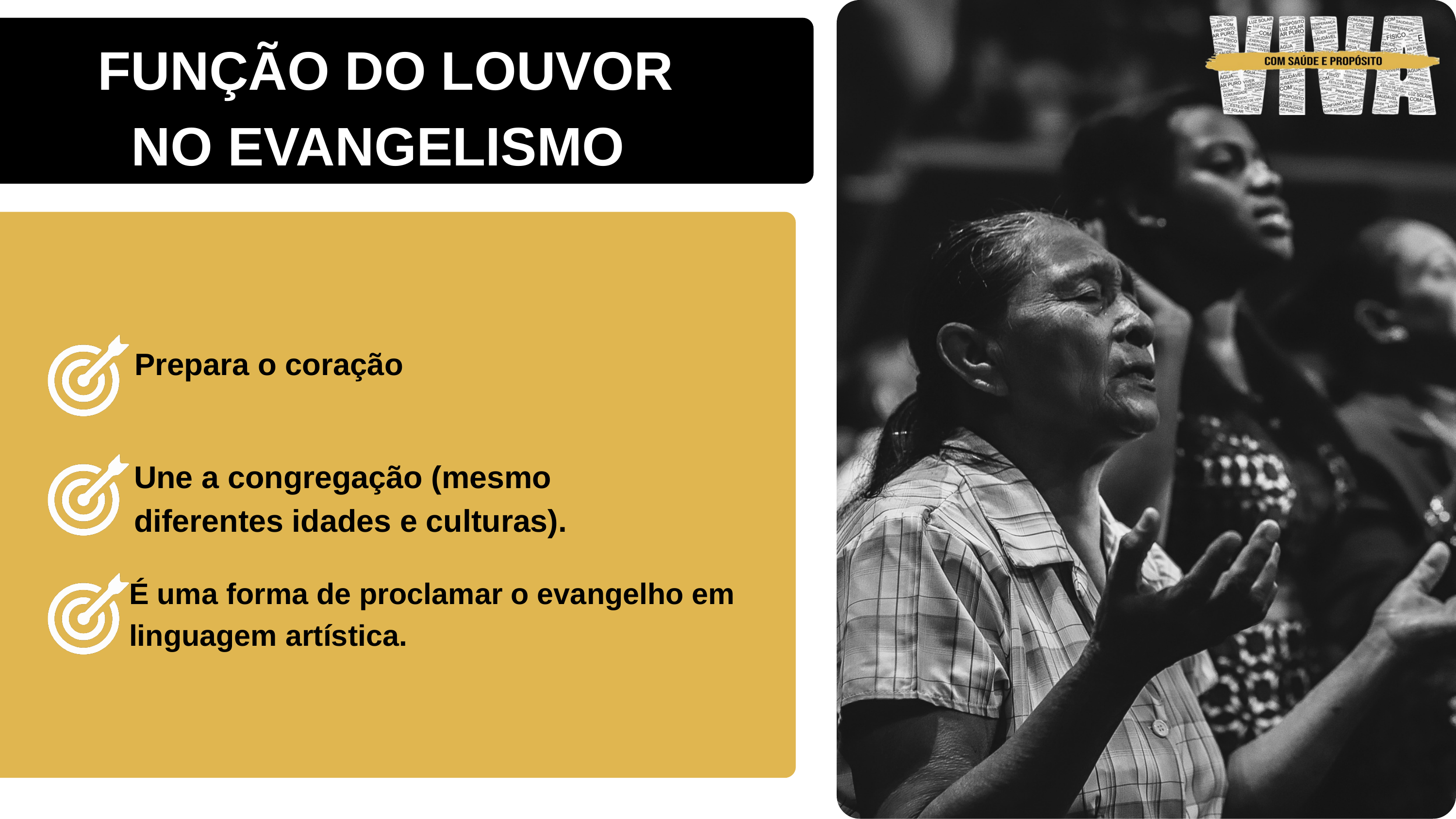

FUNÇÃO DO LOUVOR NO EVANGELISMO

Prepara o coração
Une a congregação (mesmo diferentes idades e culturas).

É uma forma de proclamar o evangelho em linguagem artística.